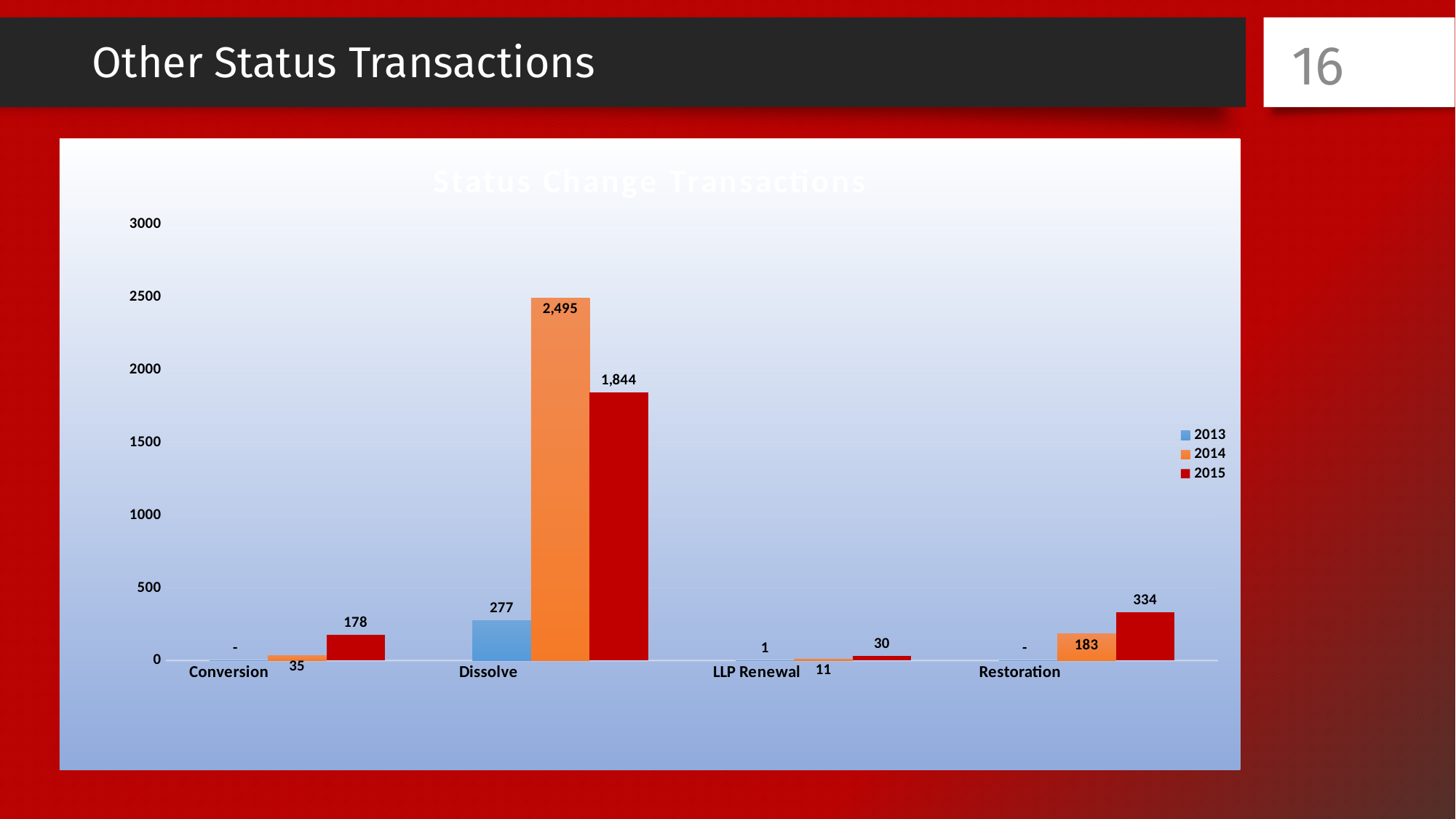

# Other Status Transactions
16

### Chart: Status Change Transactions

| Category | 2013 | 2014 | 2015 |
|---|---|---|---|
| Conversion                                         | 0.0 | 35.0 | 178.0 |
| Dissolve                                           | 277.0 | 2495.0 | 1844.0 |
| LLP Renewal                                        | 1.0 | 11.0 | 30.0 |
| Restoration                                        | 0.0 | 183.0 | 334.0 |